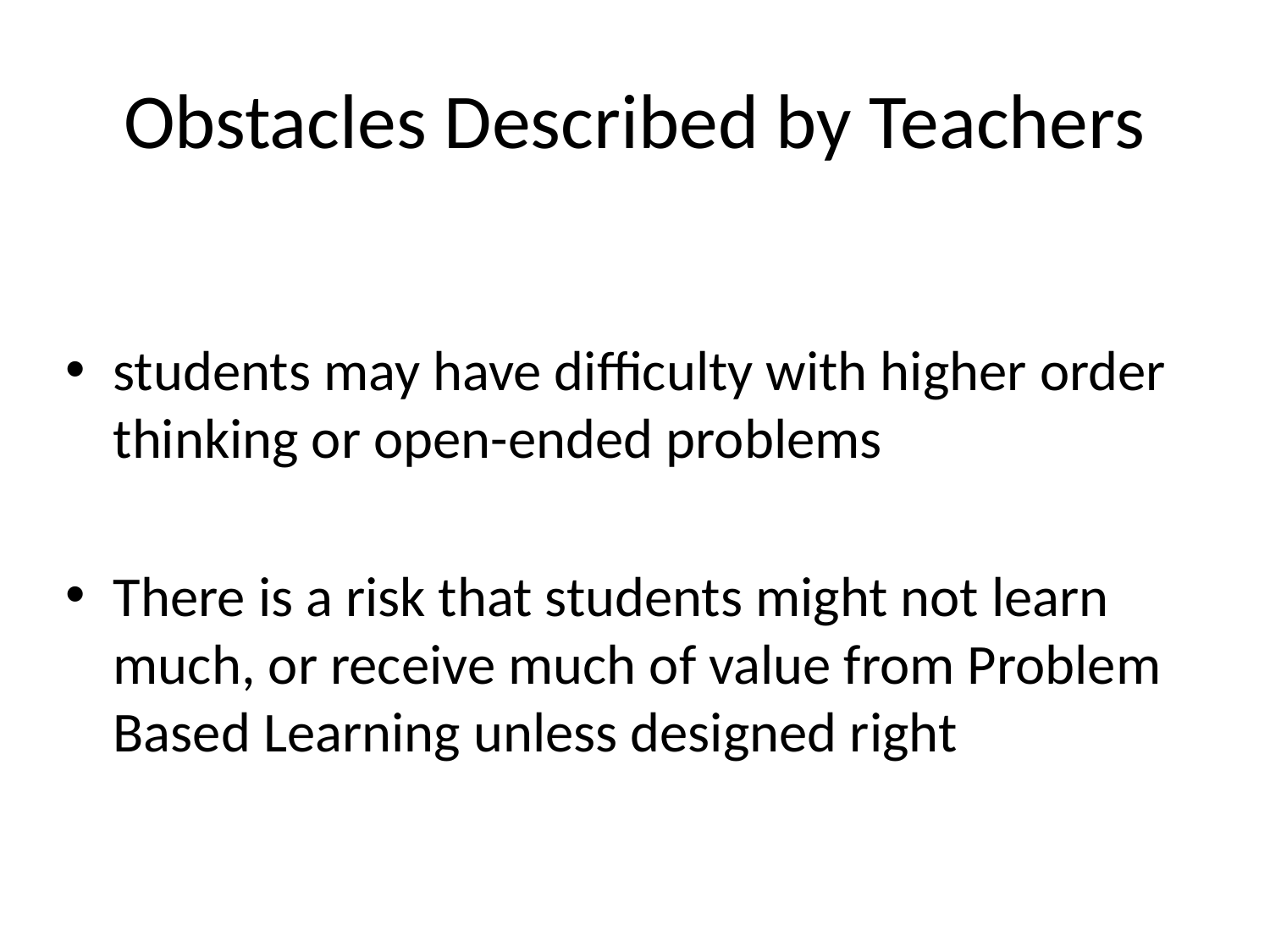

# Obstacles Described by Teachers
students may have difficulty with higher order thinking or open-ended problems

There is a risk that students might not learn much, or receive much of value from Problem Based Learning unless designed right